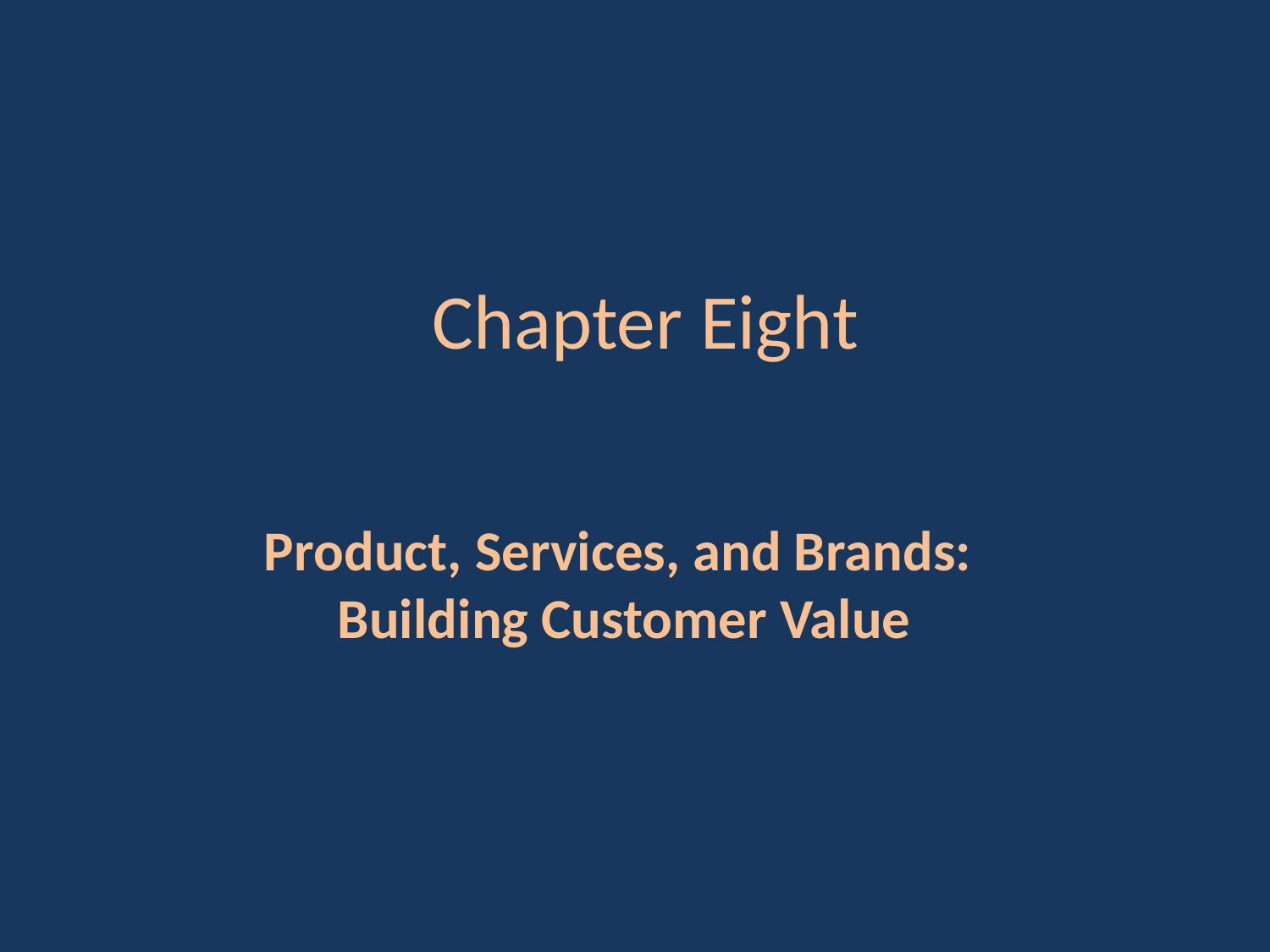

# Chapter Eight
Product, Services, and Brands:  Building Customer Value